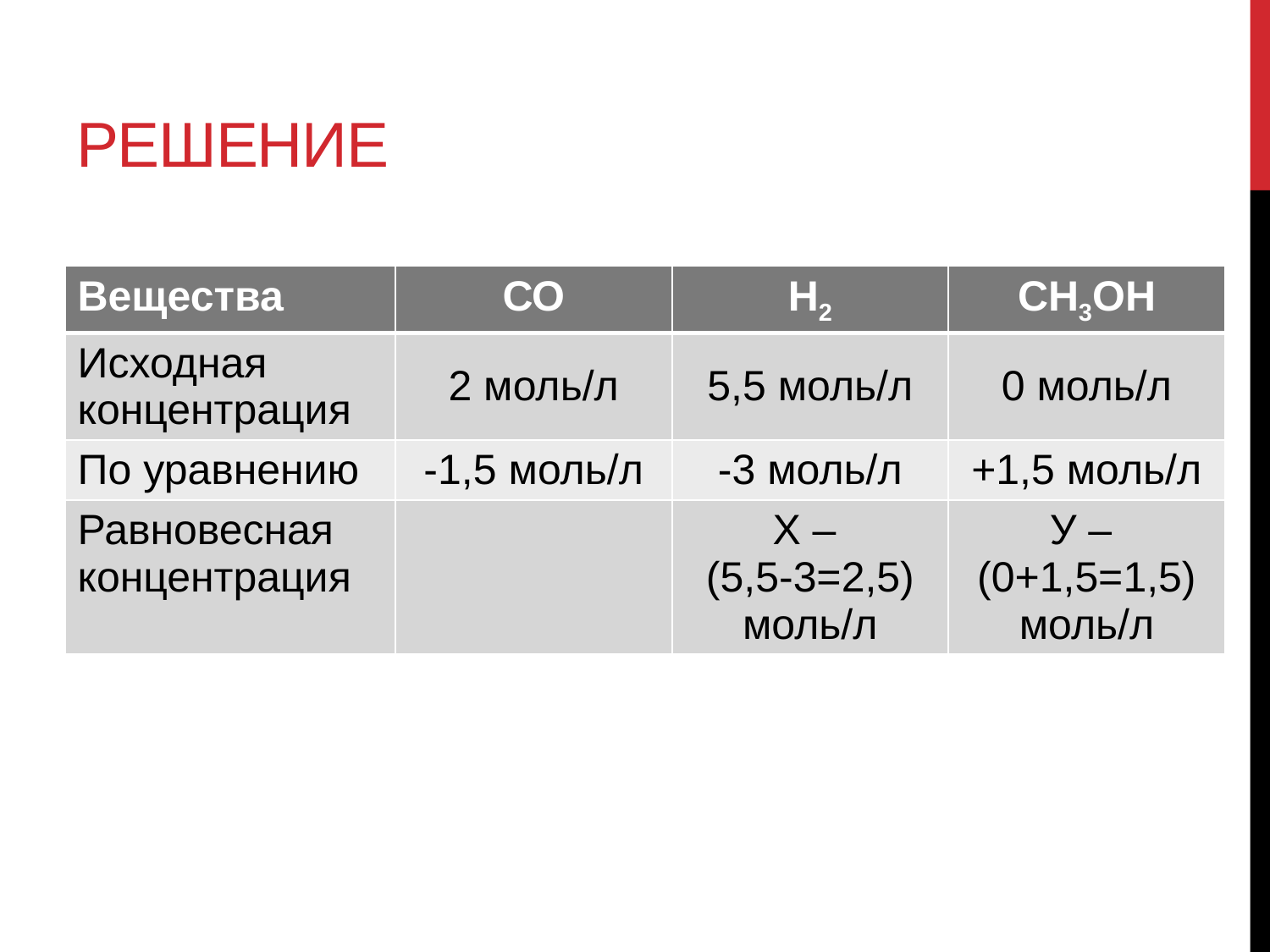

# решение
| Вещества | СО | Н2 | СН3ОН |
| --- | --- | --- | --- |
| Исходная концентрация | 2 моль/л | 5,5 моль/л | 0 моль/л |
| По уравнению | -1,5 моль/л | -3 моль/л | +1,5 моль/л |
| Равновесная концентрация |  | Х – (5,5-3=2,5) моль/л | У – (0+1,5=1,5) моль/л |